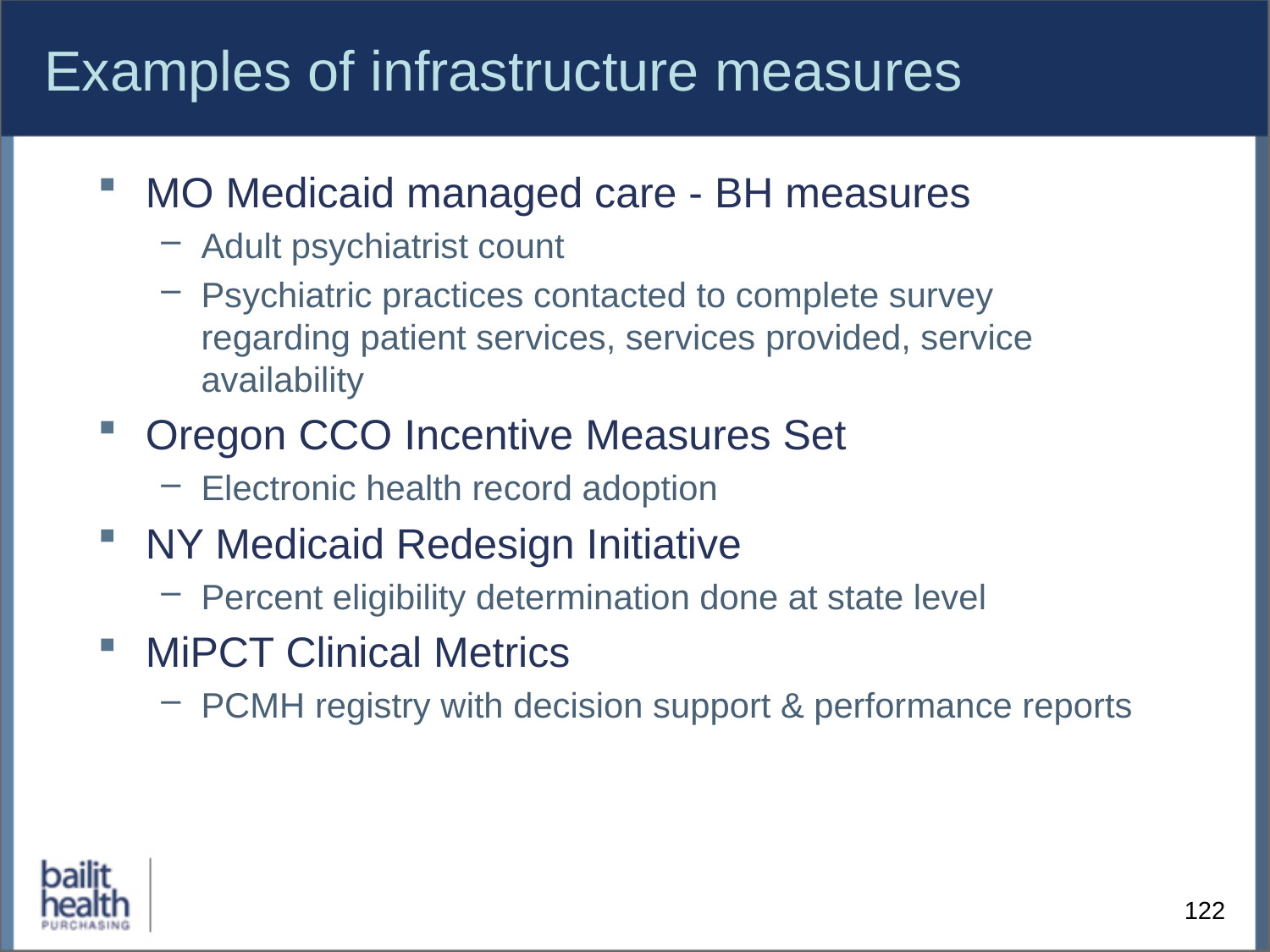

# Examples of infrastructure measures
MO Medicaid managed care - BH measures
Adult psychiatrist count
Psychiatric practices contacted to complete survey regarding patient services, services provided, service availability
Oregon CCO Incentive Measures Set
Electronic health record adoption
NY Medicaid Redesign Initiative
Percent eligibility determination done at state level
MiPCT Clinical Metrics
PCMH registry with decision support & performance reports

122